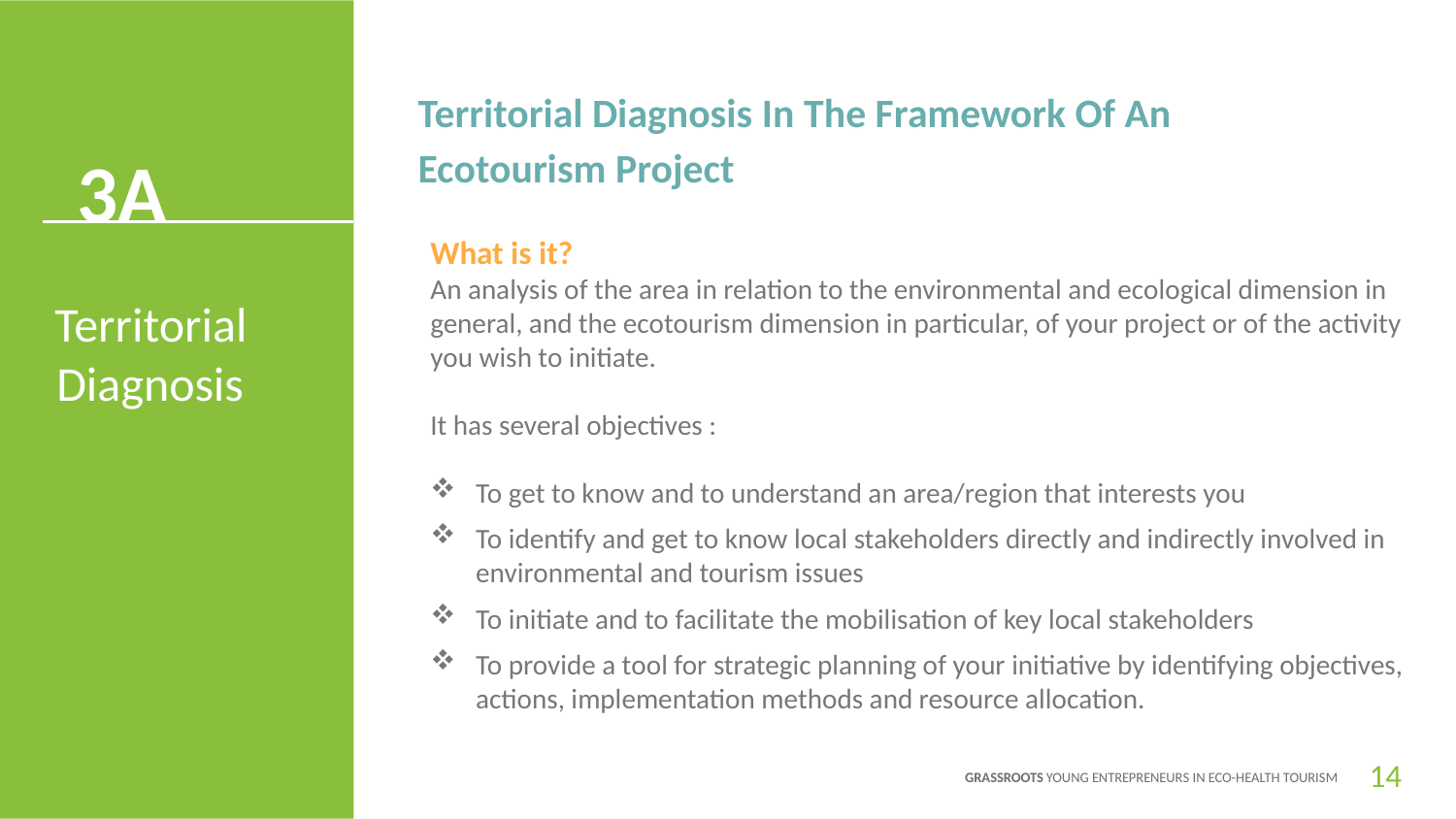

Territorial Diagnosis In The Framework Of An Ecotourism Project

3A
What is it?
An analysis of the area in relation to the environmental and ecological dimension in general, and the ecotourism dimension in particular, of your project or of the activity you wish to initiate.

It has several objectives :

To get to know and to understand an area/region that interests you
To identify and get to know local stakeholders directly and indirectly involved in environmental and tourism issues
To initiate and to facilitate the mobilisation of key local stakeholders
To provide a tool for strategic planning of your initiative by identifying objectives, actions, implementation methods and resource allocation.

Territorial Diagnosis

14